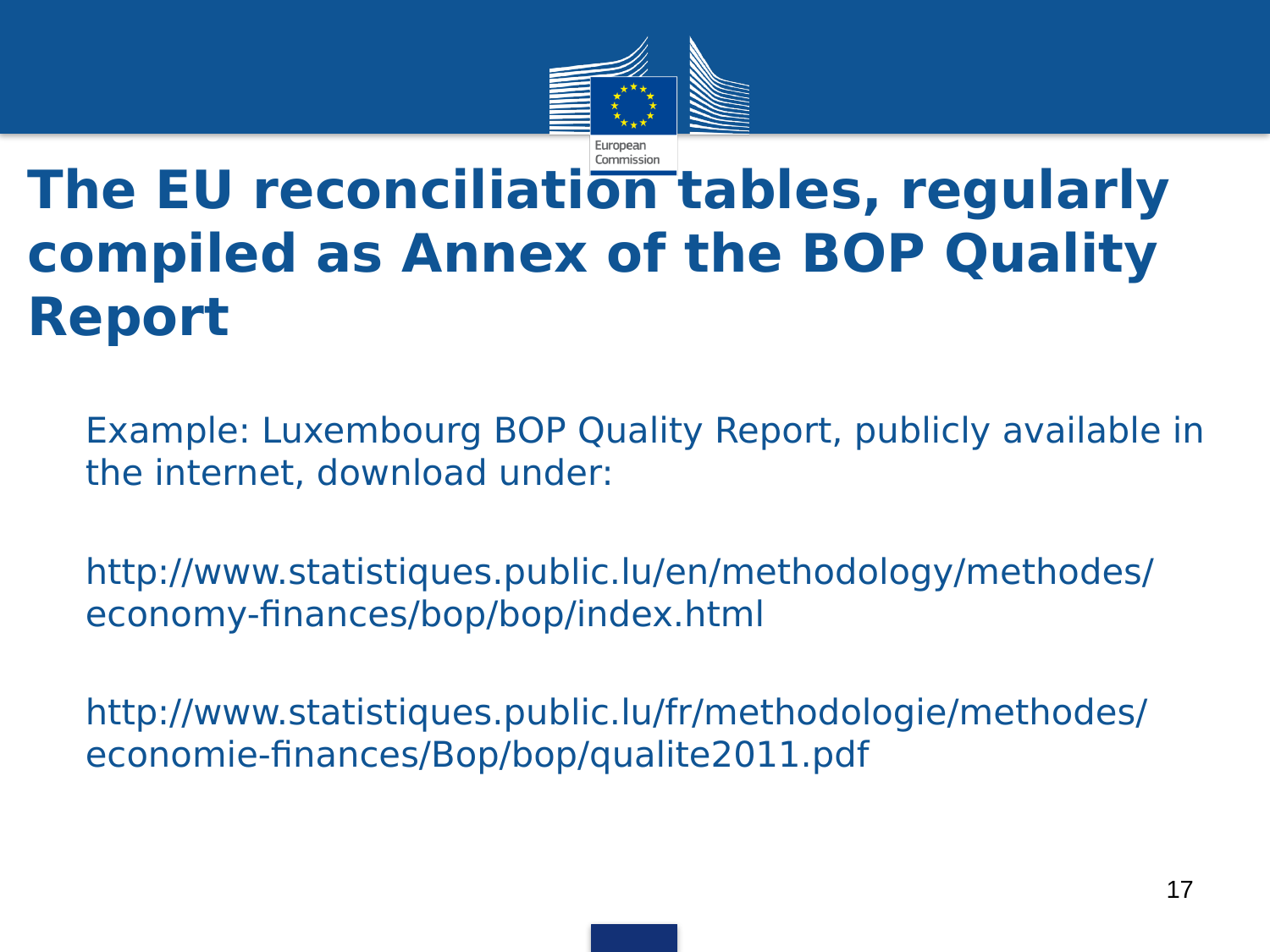

# The EU reconciliation tables, regularly compiled as Annex of the BOP Quality Report
Example: Luxembourg BOP Quality Report, publicly available in the internet, download under:

http://www.statistiques.public.lu/en/methodology/methodes/economy-finances/bop/bop/index.html

http://www.statistiques.public.lu/fr/methodologie/methodes/economie-finances/Bop/bop/qualite2011.pdf
17